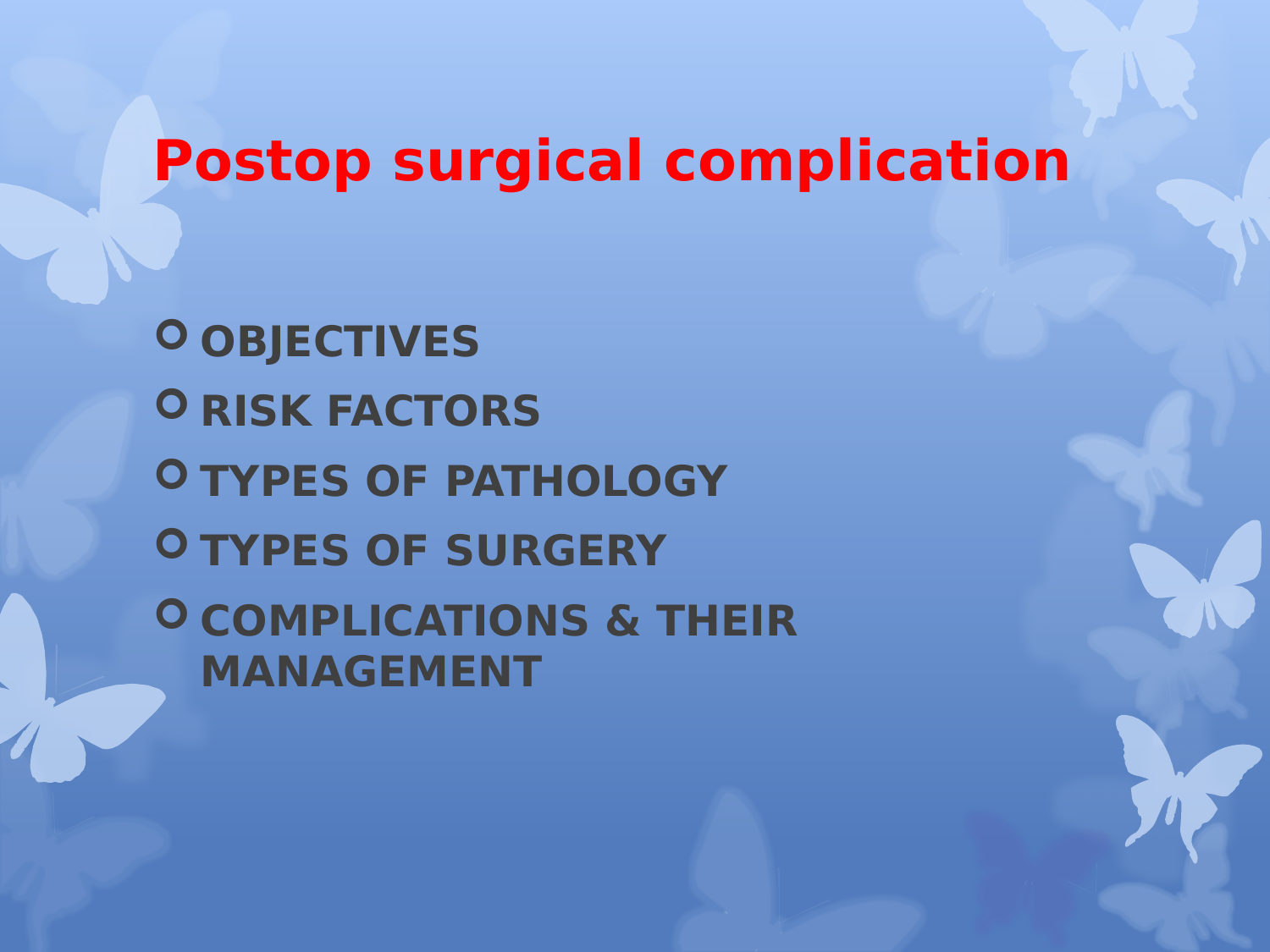

# Postop surgical complication
OBJECTIVES
RISK FACTORS
TYPES OF PATHOLOGY
TYPES OF SURGERY
COMPLICATIONS & THEIR MANAGEMENT